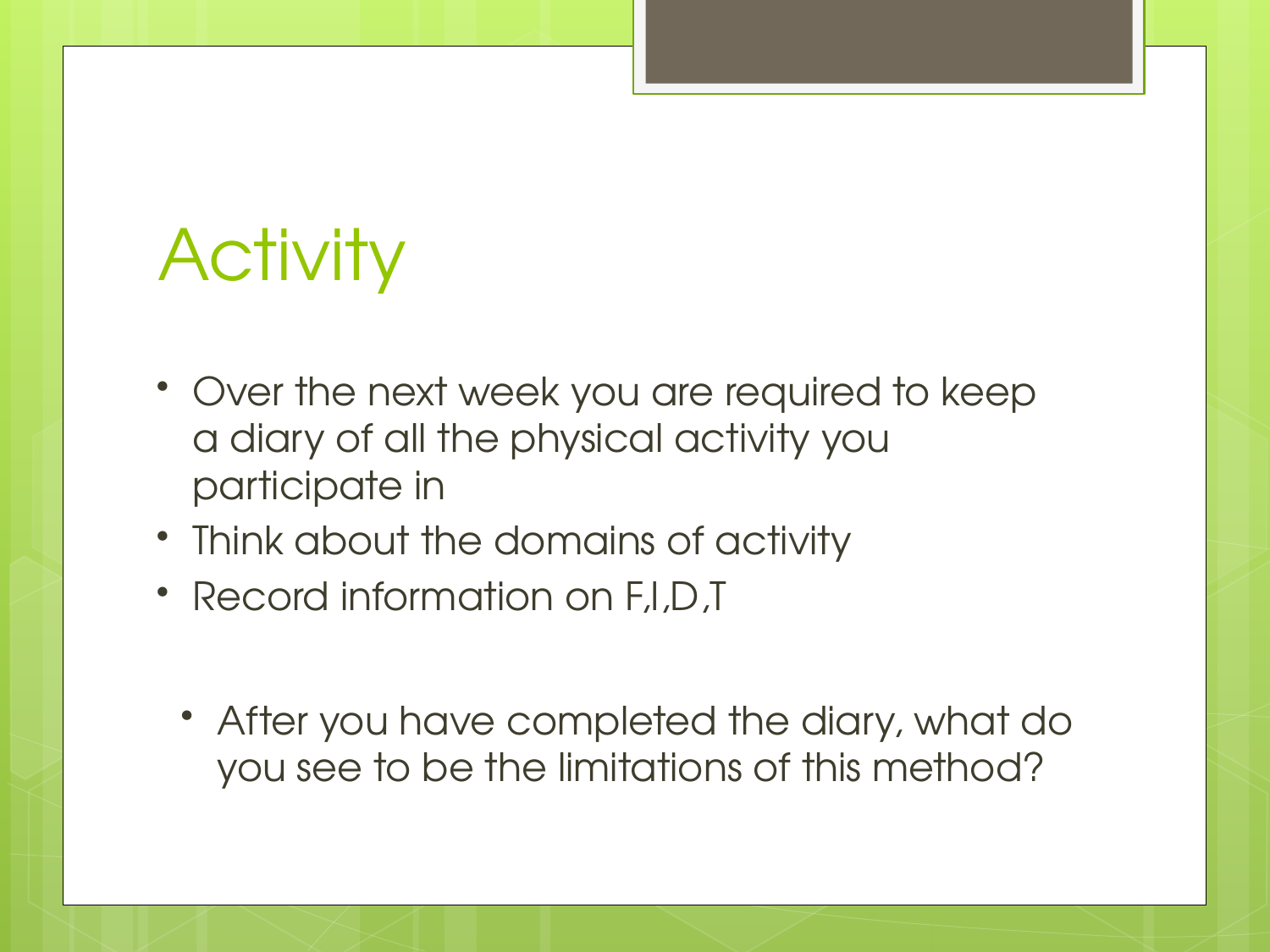

# Activity

Over the next week you are required to keep a diary of all the physical activity you participate in
Think about the domains of activity
Record information on F,I,D,T

After you have completed the diary, what do you see to be the limitations of this method?